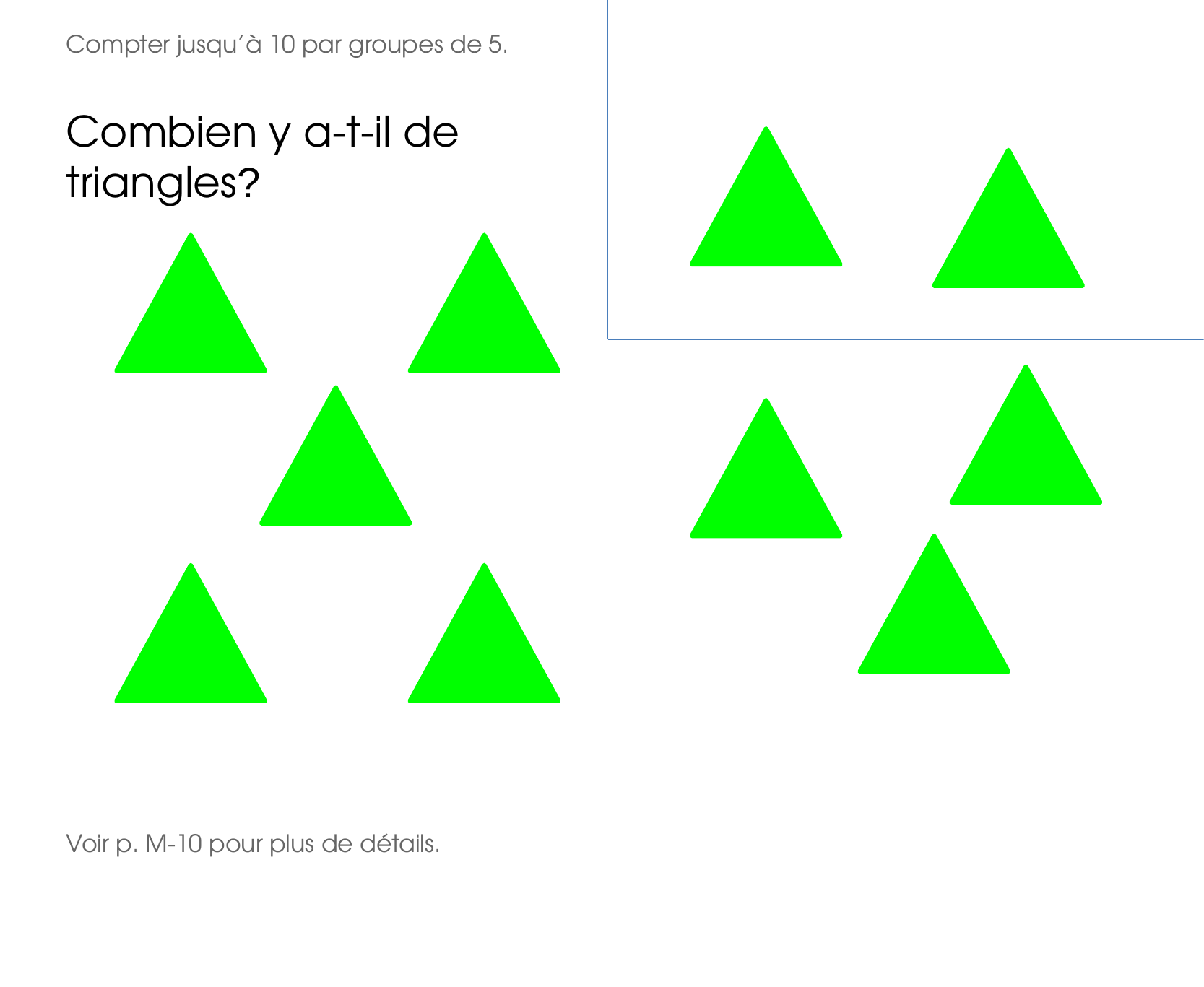

Compter jusqu’à 10 par groupes de 5.
Combien y a-t-il de triangles?

Voir p. M-10 pour plus de détails.